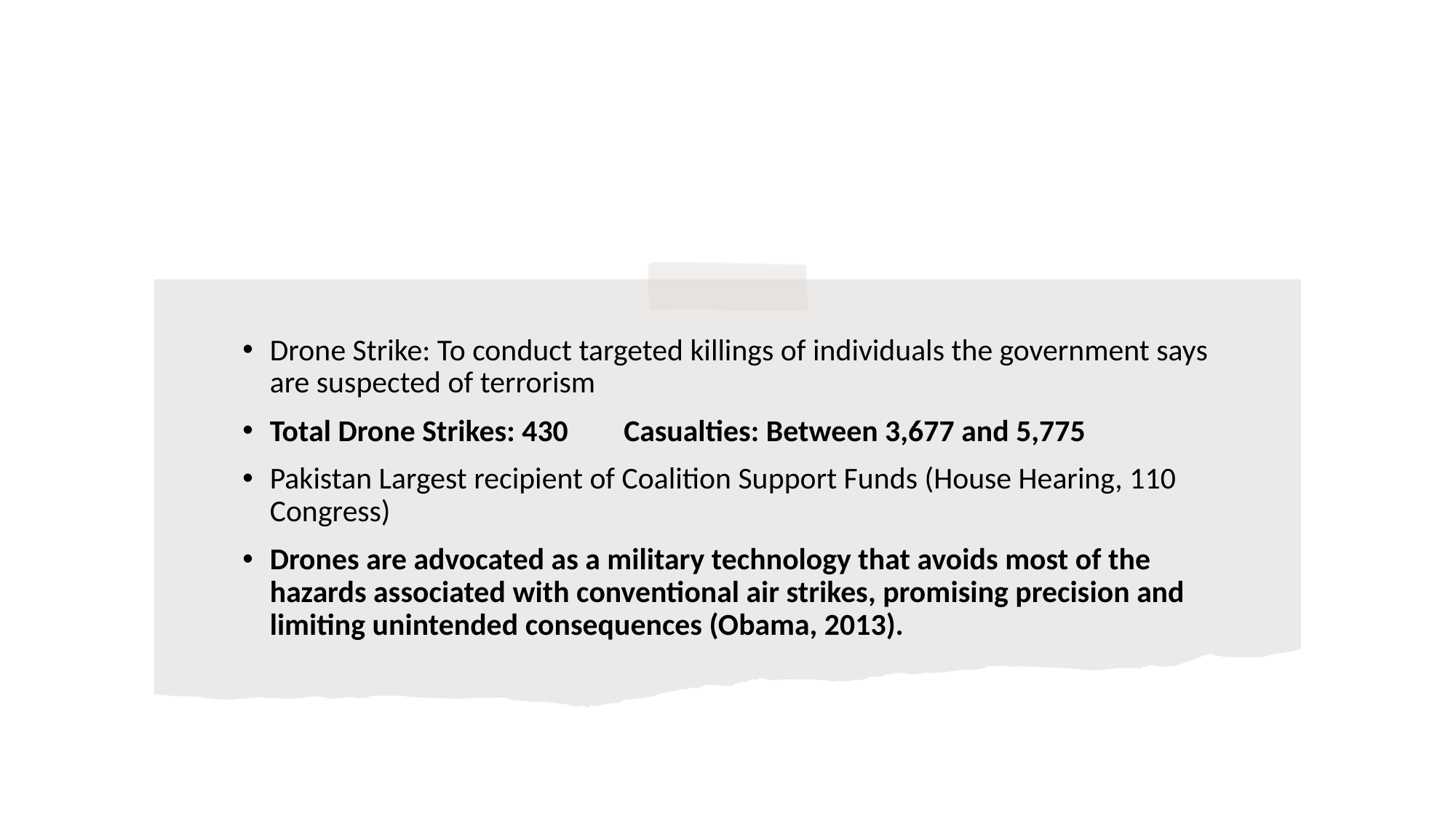

#

Drone Strike: To conduct targeted killings of individuals the government says are suspected of terrorism
Total Drone Strikes: 430        Casualties: Between 3,677 and 5,775
Pakistan Largest recipient of Coalition Support Funds (House Hearing, 110 Congress)
Drones are advocated as a military technology that avoids most of the hazards associated with conventional air strikes, promising precision and limiting unintended consequences (Obama, 2013).